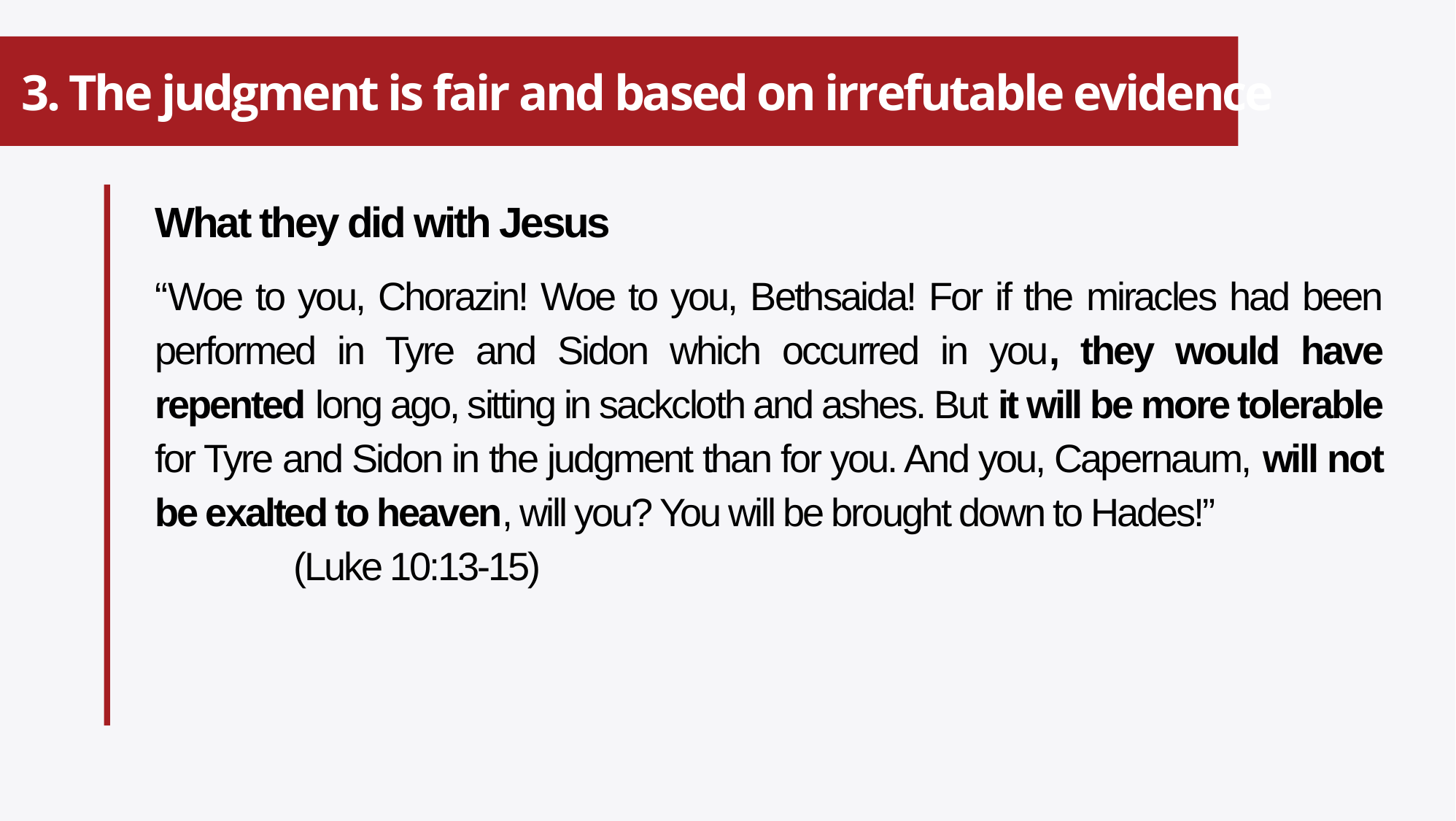

# 3. The judgment is fair and based on irrefutable evidence
What they did with Jesus
“Woe to you, Chorazin! Woe to you, Bethsaida! For if the miracles had been performed in Tyre and Sidon which occurred in you, they would have repented long ago, sitting in sackcloth and ashes. But it will be more tolerable for Tyre and Sidon in the judgment than for you. And you, Capernaum, will not be exalted to heaven, will you? You will be brought down to Hades!”                                    (Luke 10:13-15)